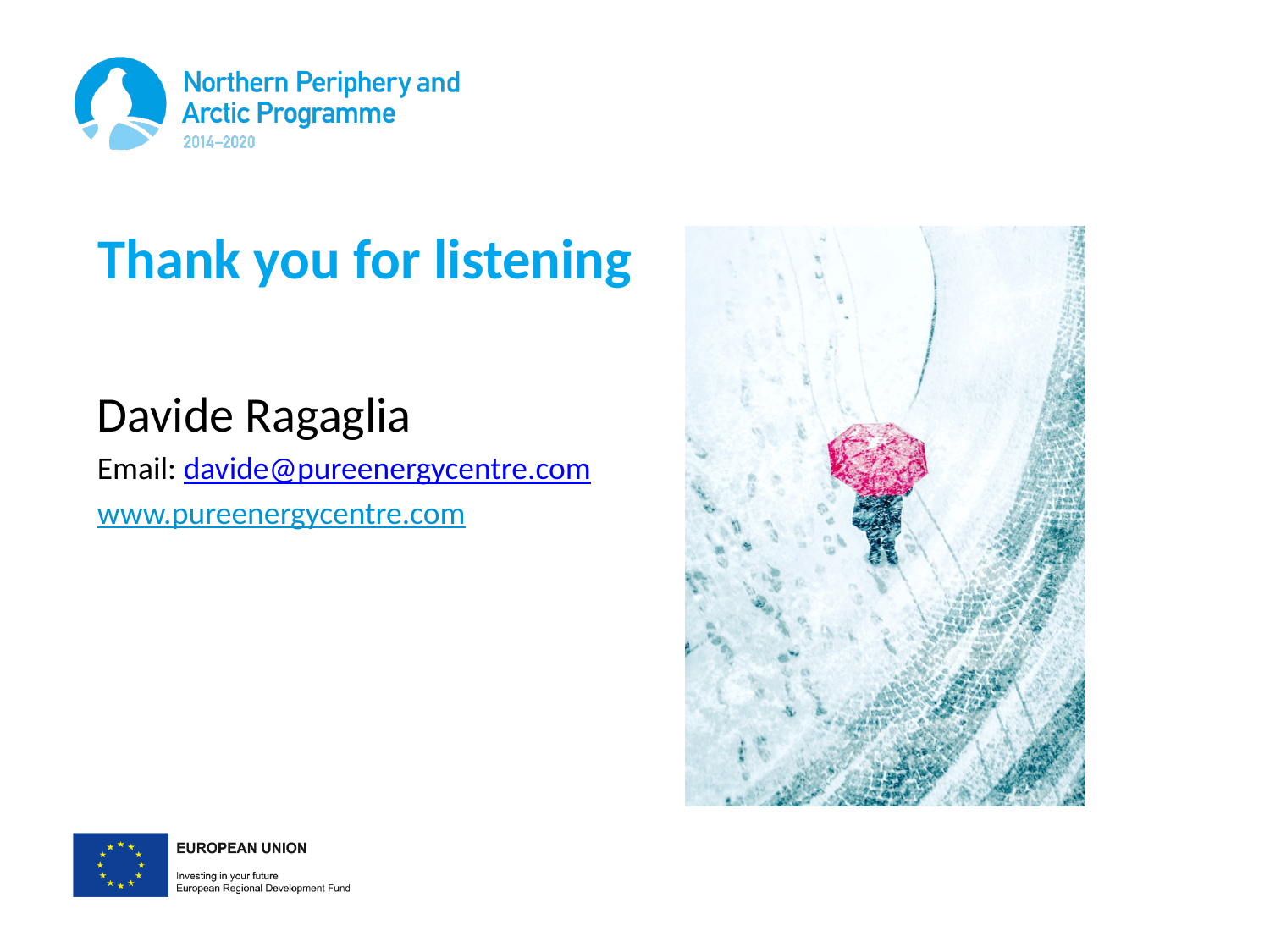

# Thank you for listening
Davide Ragaglia
Email: davide@pureenergycentre.com
www.pureenergycentre.com